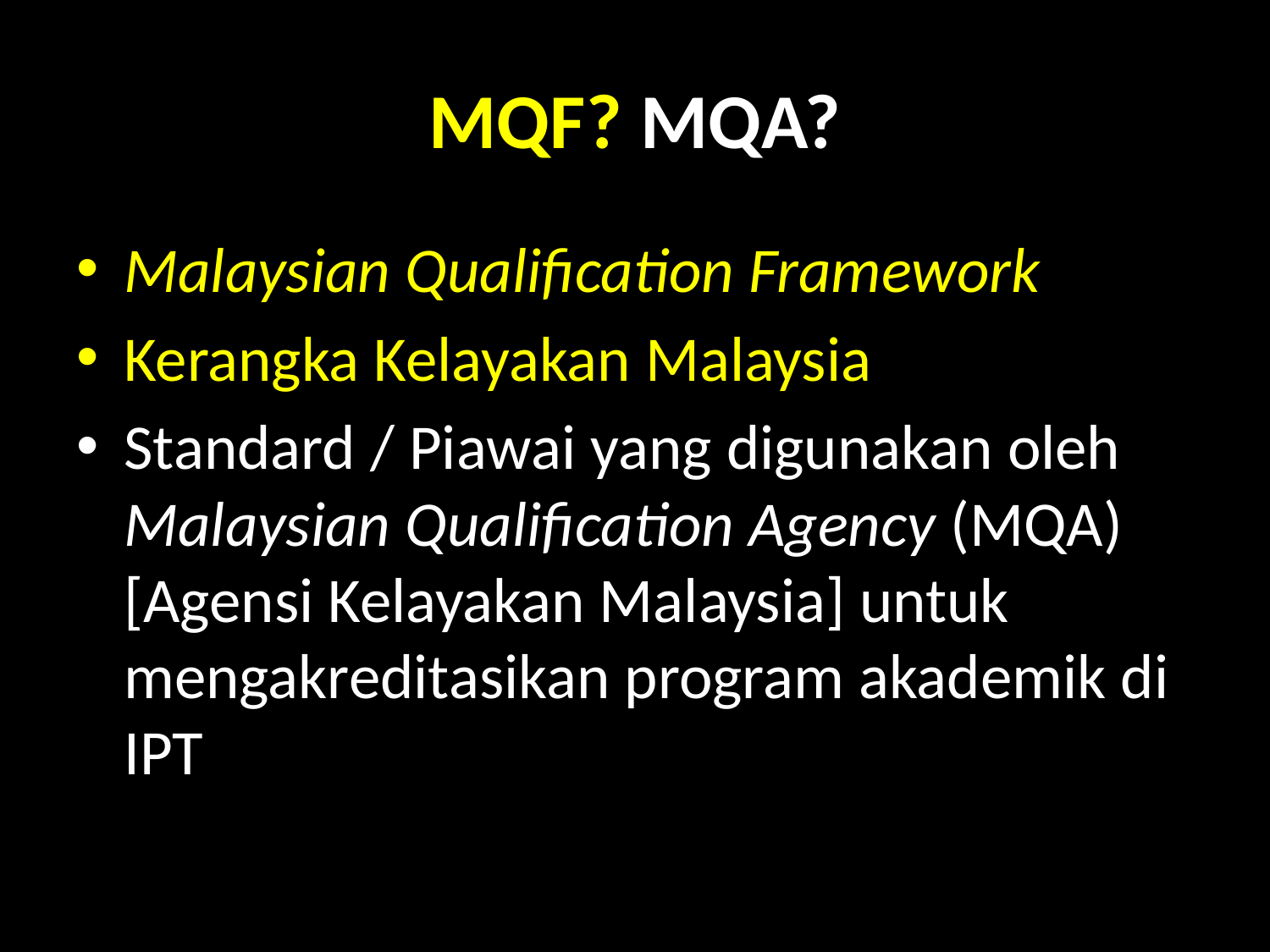

# MQF? MQA?
Malaysian Qualification Framework
Kerangka Kelayakan Malaysia
Standard / Piawai yang digunakan oleh Malaysian Qualification Agency (MQA) [Agensi Kelayakan Malaysia] untuk mengakreditasikan program akademik di IPT